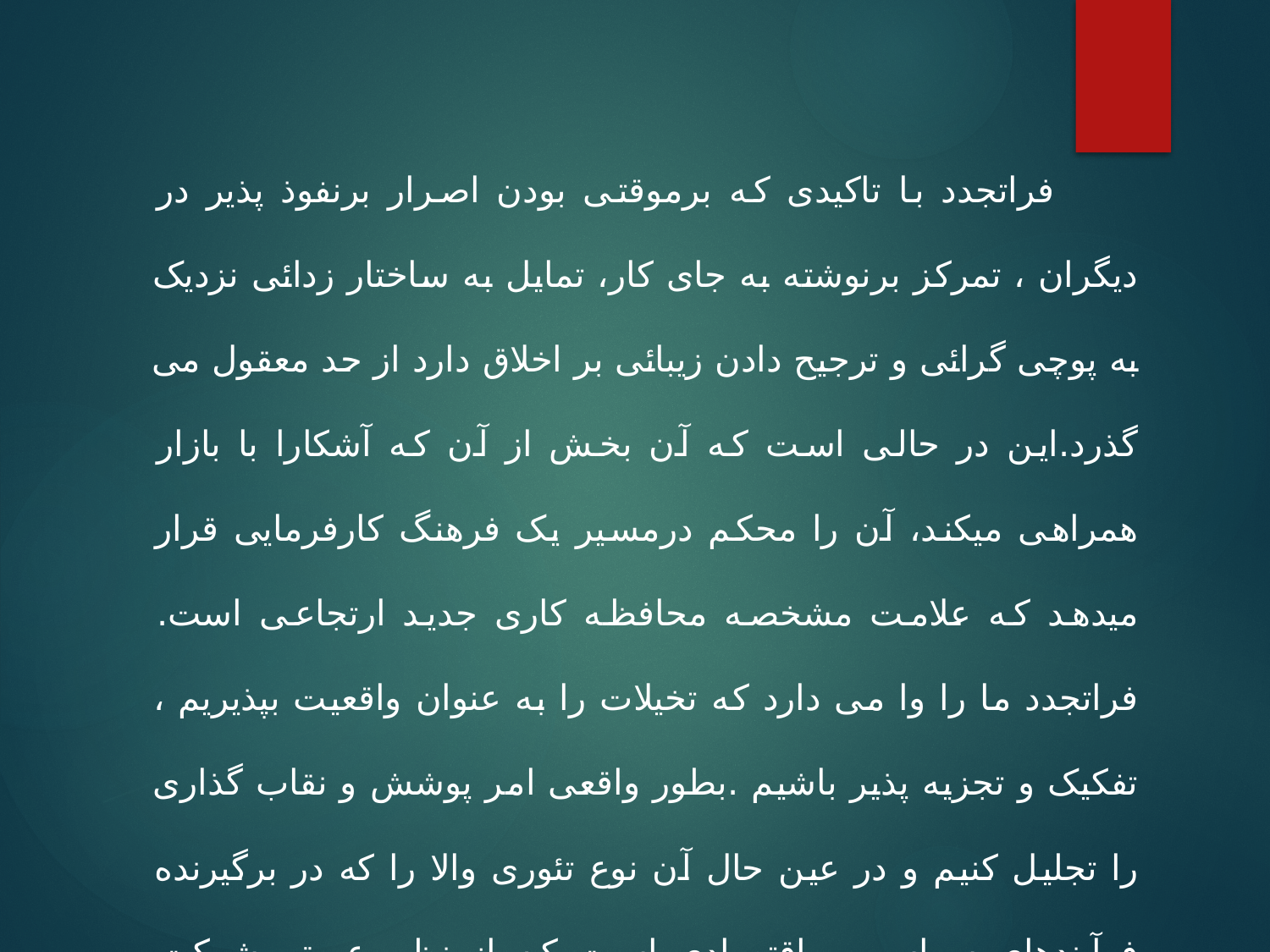

فراتجدد با تاکیدی که برموقتی بودن اصرار برنفوذ پذیر در دیگران ، تمرکز برنوشته به جای کار، تمایل به ساختار زدائی نزدیک به پوچی گرائی و ترجیح دادن زیبائی بر اخلاق دارد از حد معقول می گذرد.این در حالی است که آن بخش از آن که آشکارا با بازار همراهی میکند، آن را محکم درمسیر یک فرهنگ کارفرمایی قرار میدهد که علامت مشخصه محافظه کاری جدید ارتجاعی است. فراتجدد ما را وا می دارد که تخیلات را به عنوان واقعیت بپذیریم ، تفکیک و تجزیه پذیر باشیم .بطور واقعی امر پوشش و نقاب گذاری را تجلیل کنیم و در عین حال آن نوع تئوری والا را که در برگیرنده فرآیندهای سیاسی – اقتصادی است که از نظر عمق، شرکت دسترسی و قدرت روز به روز بیشتر در زندگی روزمره عمومیت پیدا می کند رد می کنند.